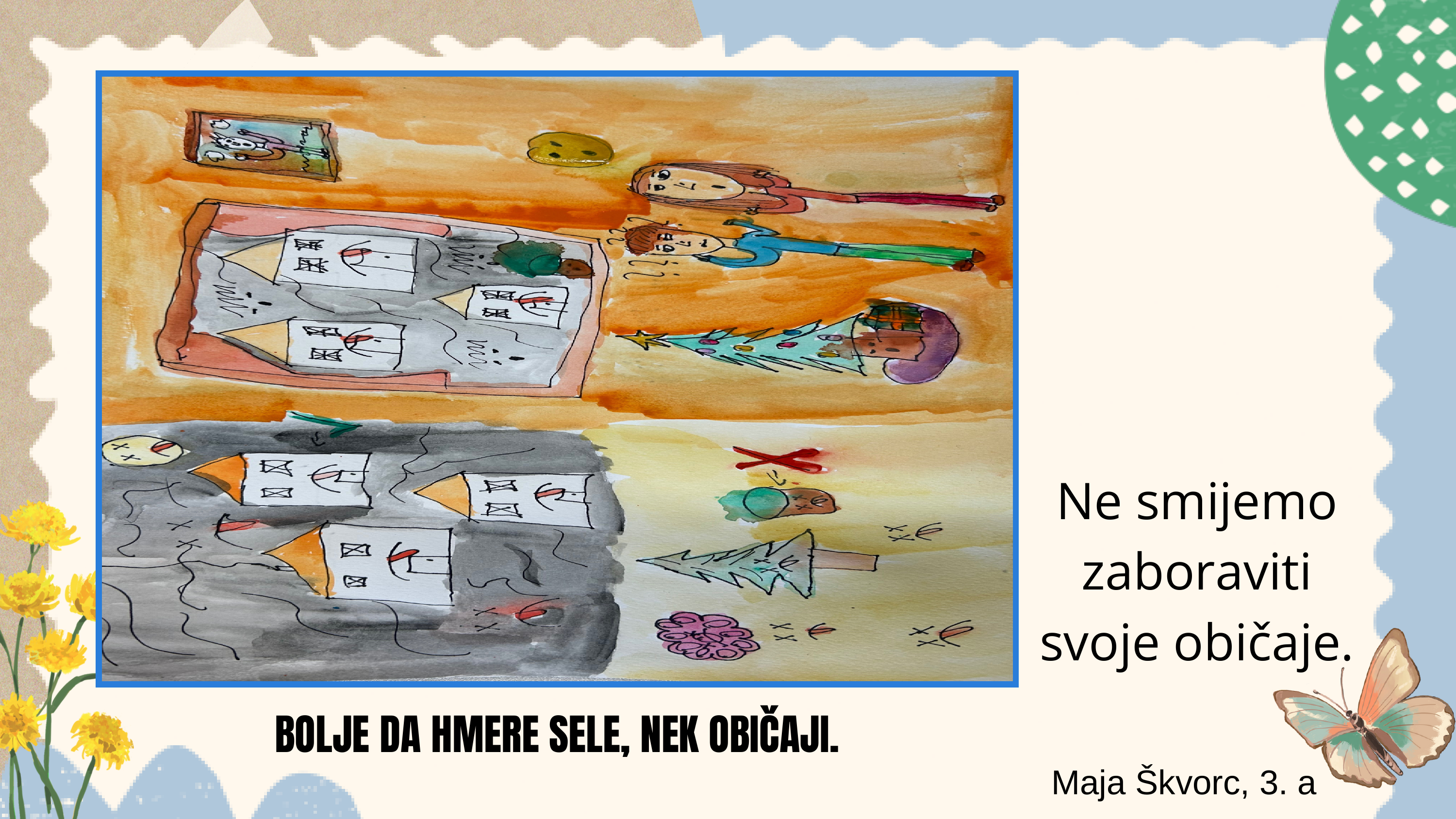

Ne smijemo zaboraviti svoje običaje.

BOLJE DA HMERE SELE, NEK OBIČAJI.

Maja Škvorc, 3. a